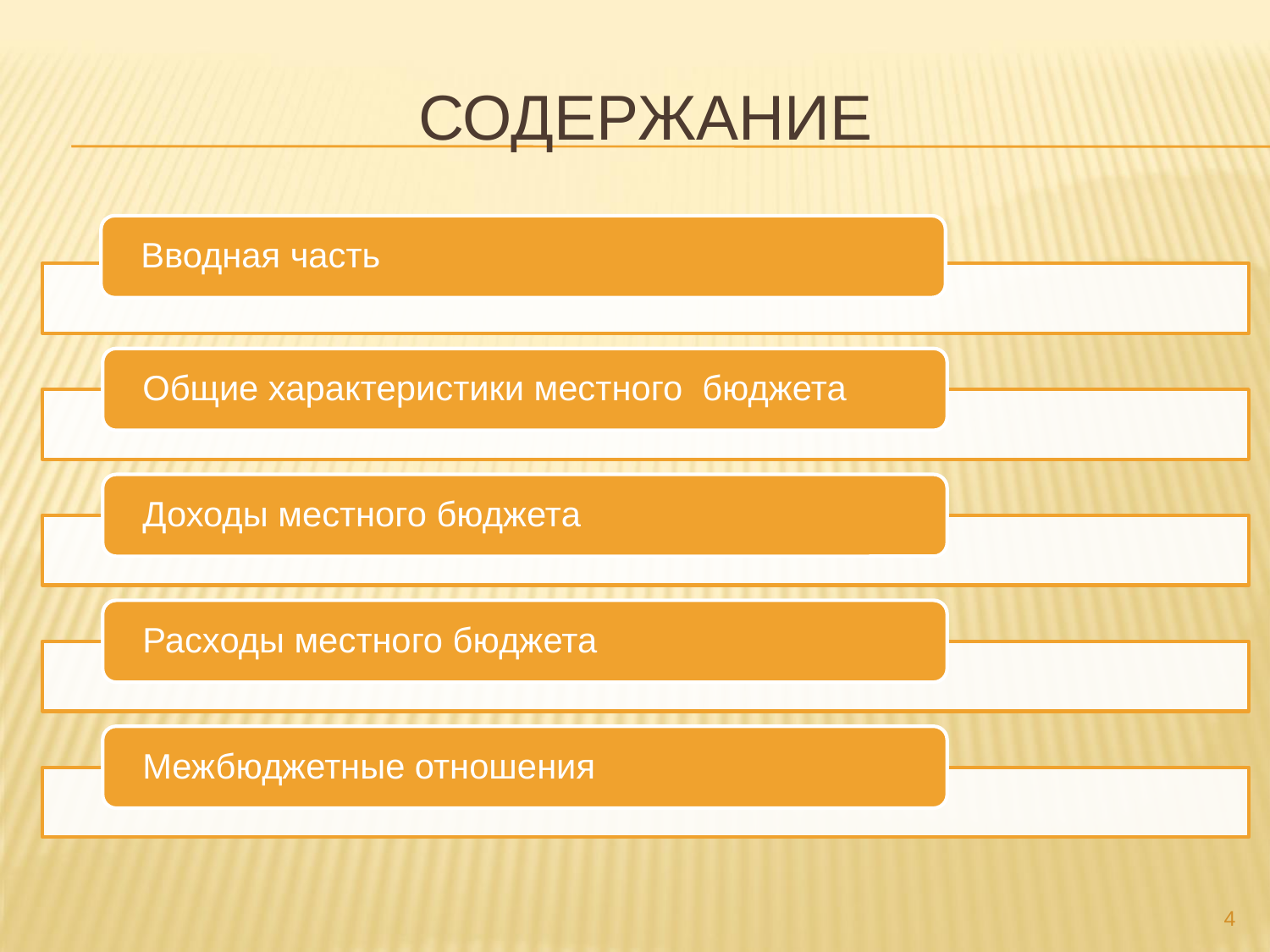

# СОДЕРЖАНИЕ
Вводная часть
Общие характеристики местного  бюджета
Доходы местного бюджета
Расходы местного бюджета
Межбюджетные отношения
4